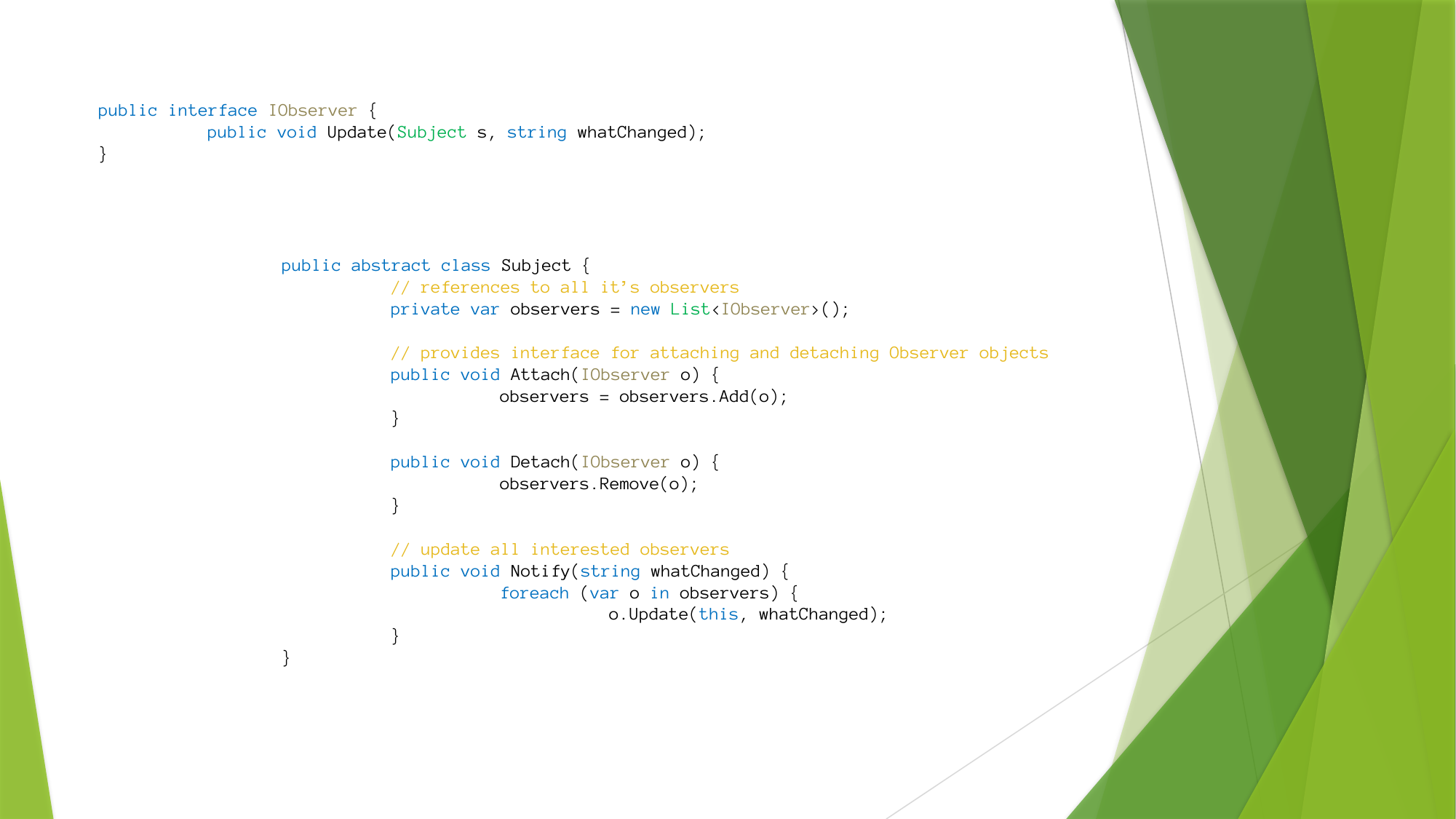

public interface IObserver {
	public void Update(Subject s, string whatChanged);
}
public abstract class Subject {
	// references to all it’s observers
	private var observers = new List<IObserver>();

	// provides interface for attaching and detaching Observer objects
	public void Attach(IObserver o) {
		observers = observers.Add(o);
	}

	public void Detach(IObserver o) {
		observers.Remove(o);
	}

	// update all interested observers
	public void Notify(string whatChanged) {
		foreach (var o in observers) {
			o.Update(this, whatChanged);
	}
}